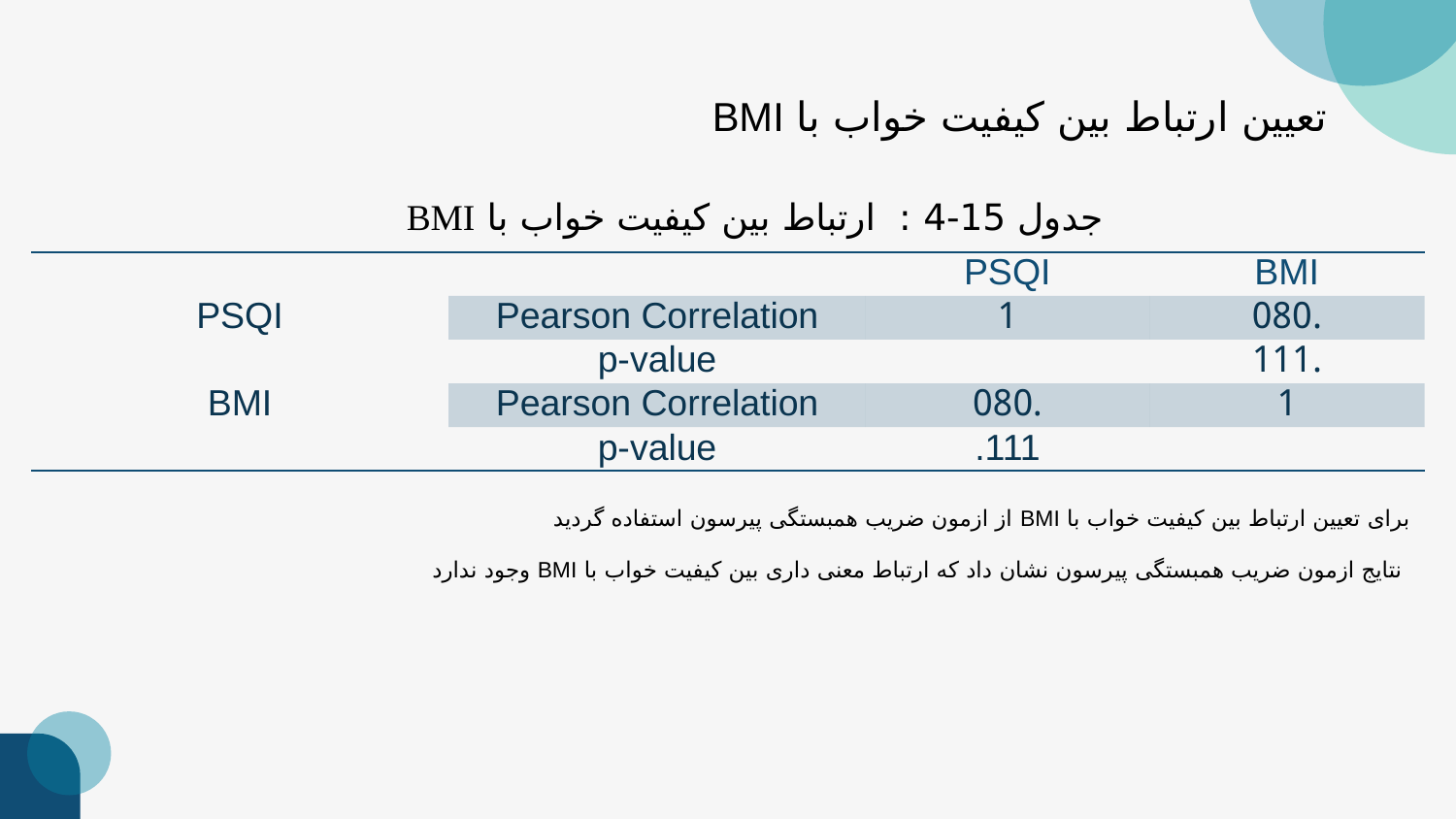

تعیین ارتباط بین کیفیت خواب با BMI
جدول 15-4 :  ارتباط بین کیفیت خواب با BMI
|  |  | PSQI | BMI |
| --- | --- | --- | --- |
| PSQI | Pearson Correlation | 1 | .080 |
|  | p-value |  | .111 |
| BMI | Pearson Correlation | .080 | 1 |
|  | p-value | .111 |  |
برای تعیین ارتباط بین کیفیت خواب با BMI از ازمون ضریب همبستگی پیرسون استفاده گردید
نتایج ازمون ضریب همبستگی پیرسون نشان داد که ارتباط معنی داری بین کیفیت خواب با BMI وجود ندارد